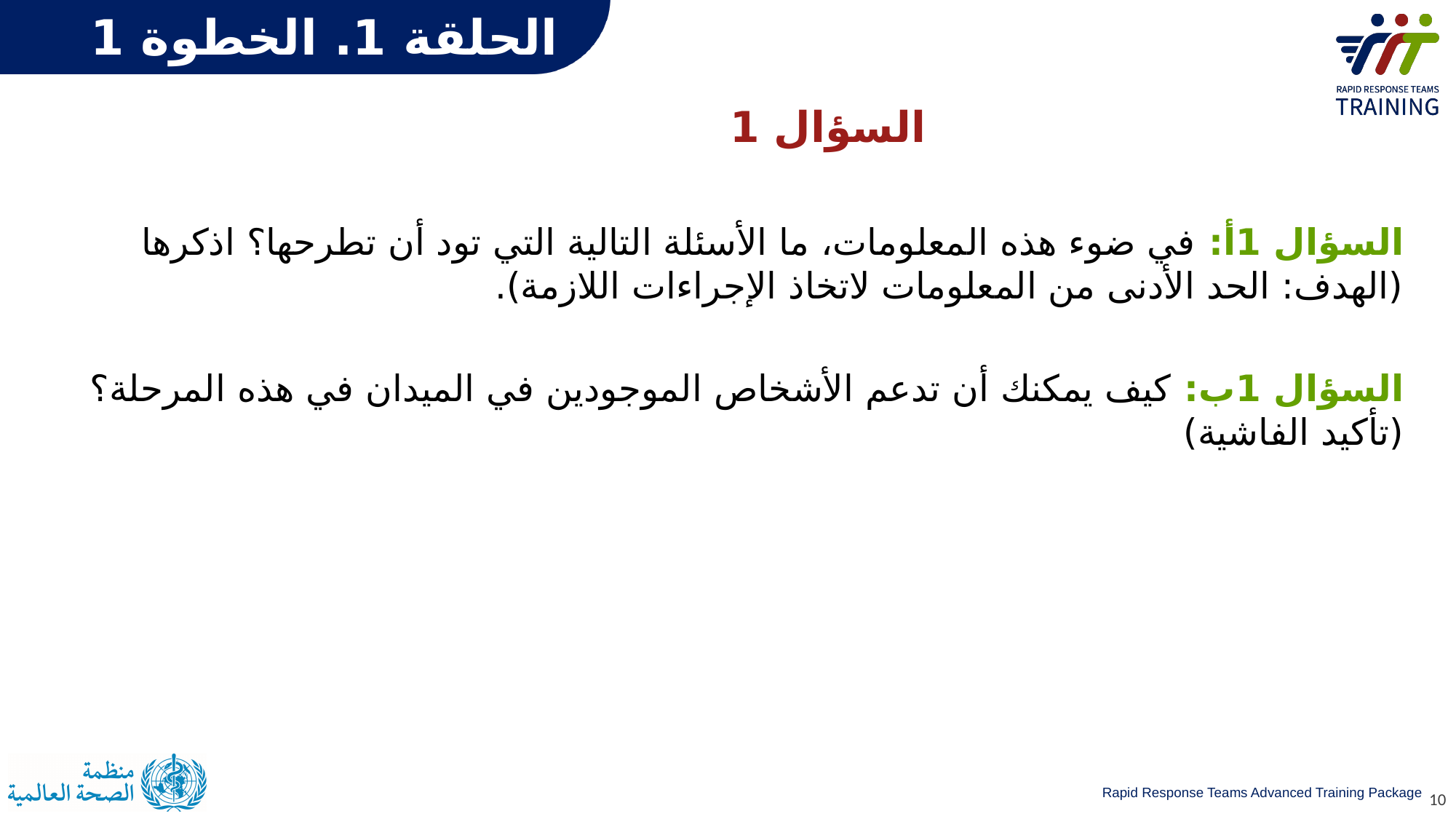

# الحلقة 1. الخطوة 1
السؤال 1

السؤال 1أ: في ضوء هذه المعلومات، ما الأسئلة التالية التي تود أن تطرحها؟ اذكرها (الهدف: الحد الأدنى من المعلومات لاتخاذ الإجراءات اللازمة).

السؤال 1ب: كيف يمكنك أن تدعم الأشخاص الموجودين في الميدان في هذه المرحلة؟ (تأكيد الفاشية)